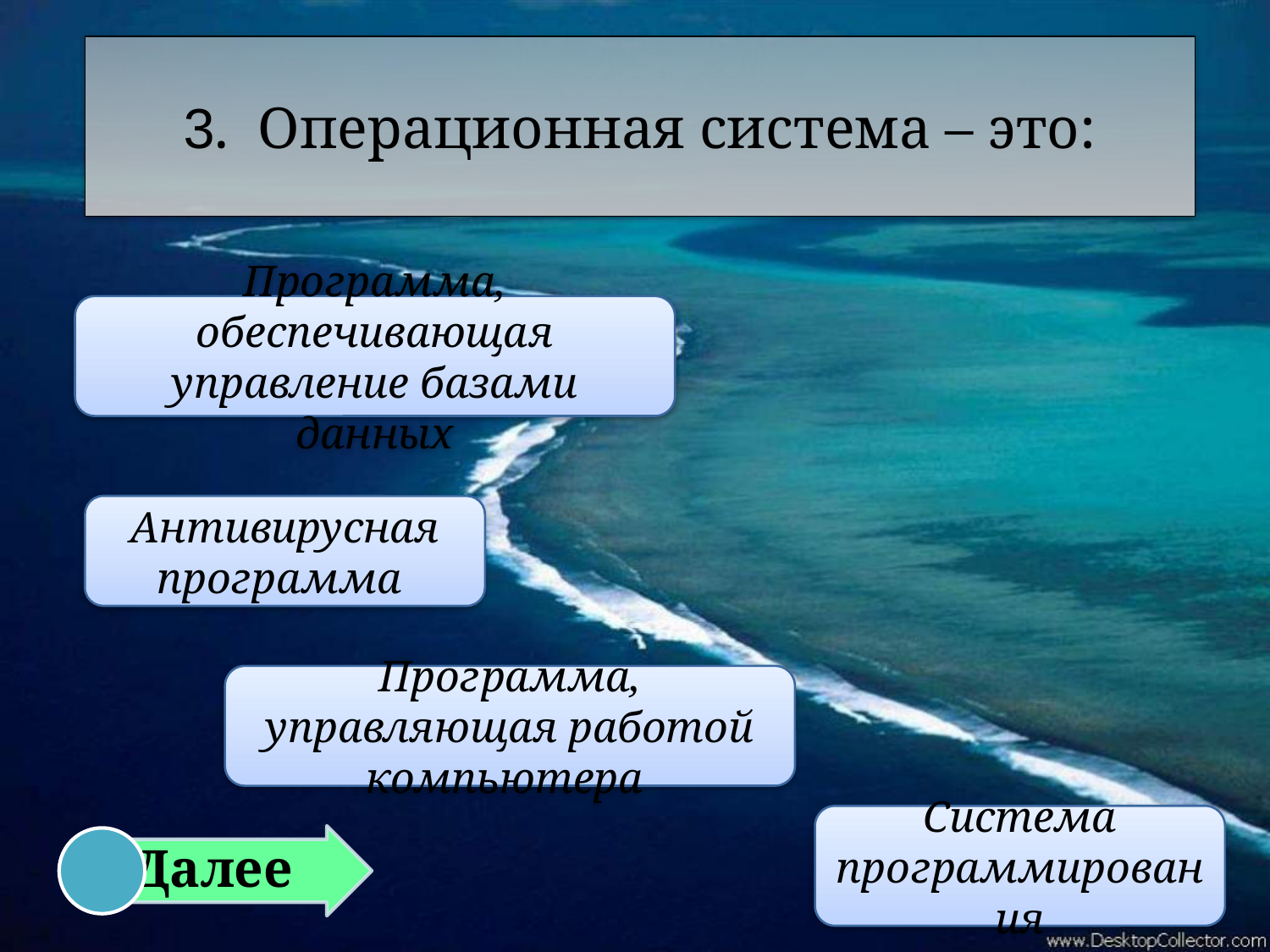

# 3.  Операционная система – это:
Программа, обеспечивающая управление базами данных
Антивирусная программа
Программа, управляющая работой компьютера
Далее

Система программирования